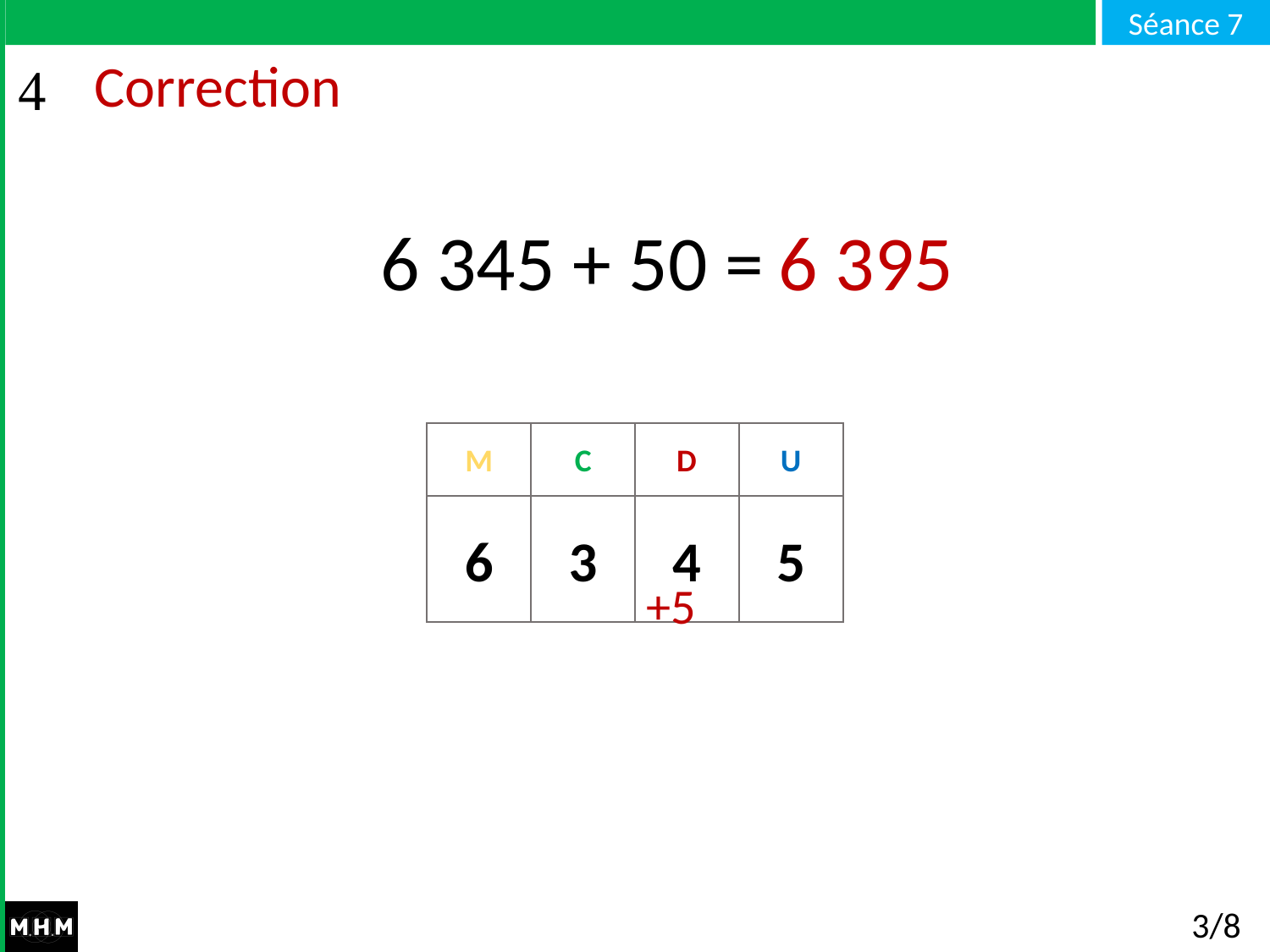

# Correction
6 345 + 50 =
6 395
M
C
D
U
6
3
4
5
+5
3/8